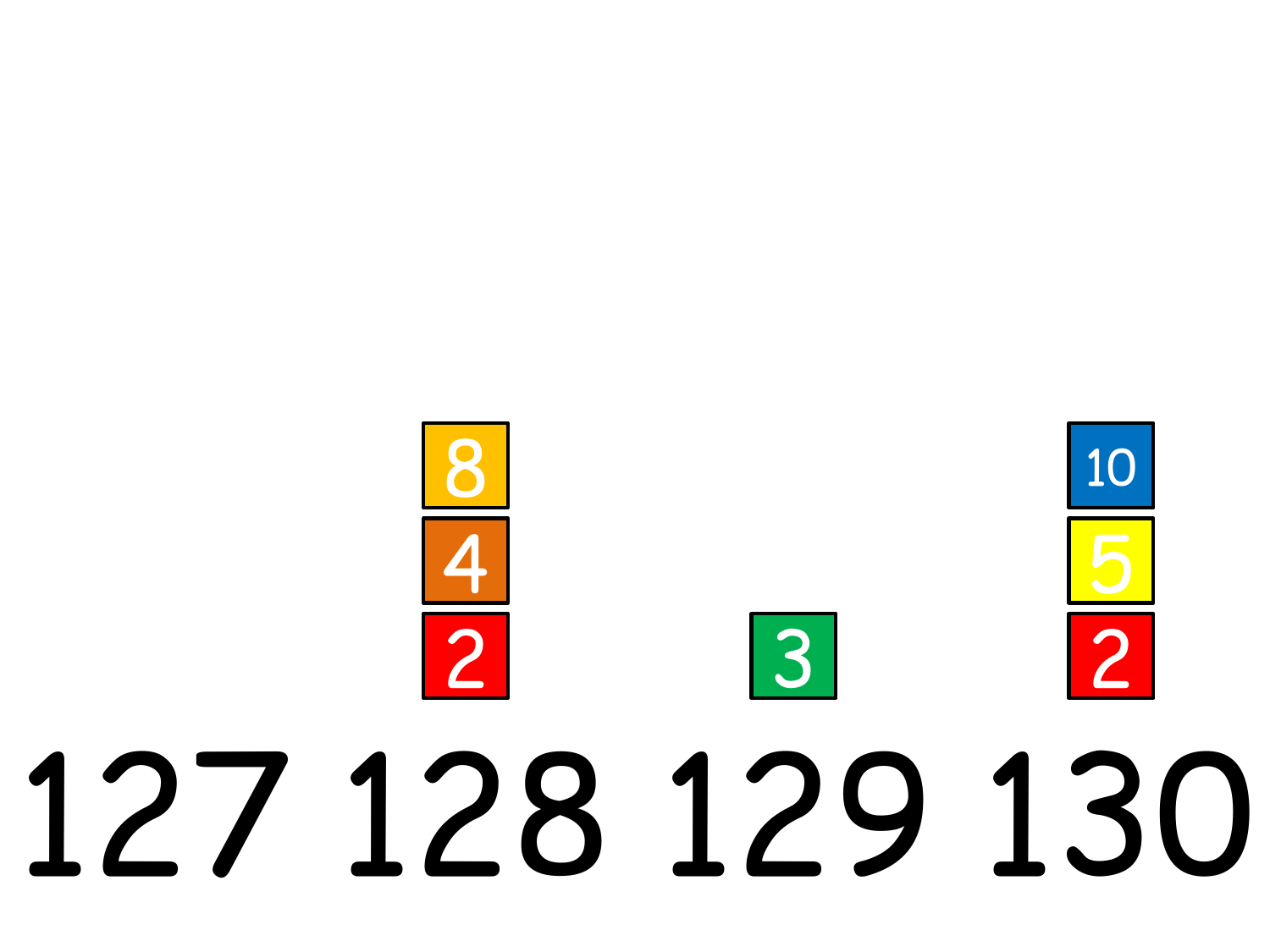

8
4
2
10
5
2
3
 127 128 129 130